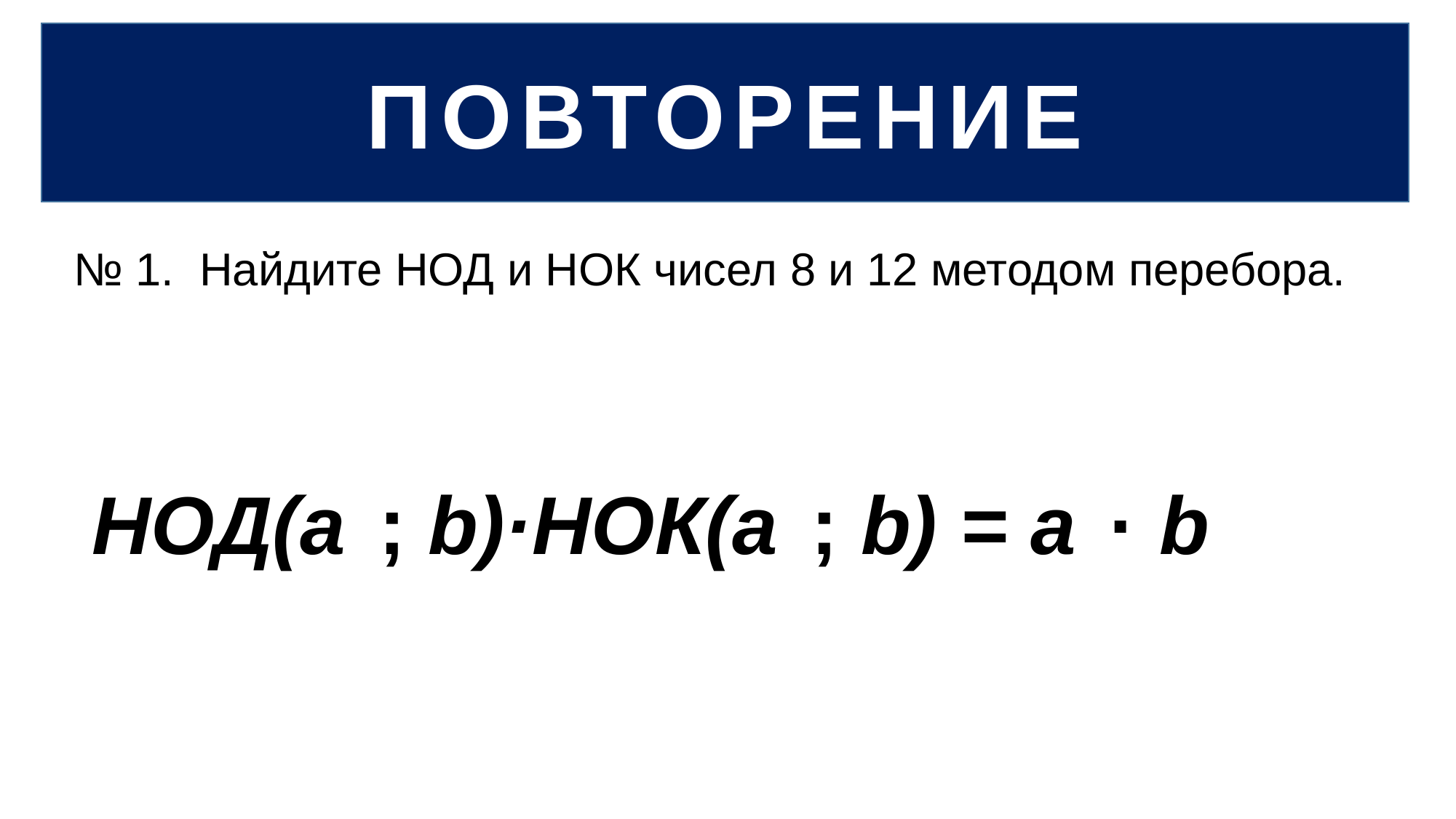

ПОВТОРЕНИЕ
#
№ 1.  Найдите НОД и НОК чисел 8 и 12 методом перебора.

 НОД(a ; b)·НОК(a ; b) = a · b